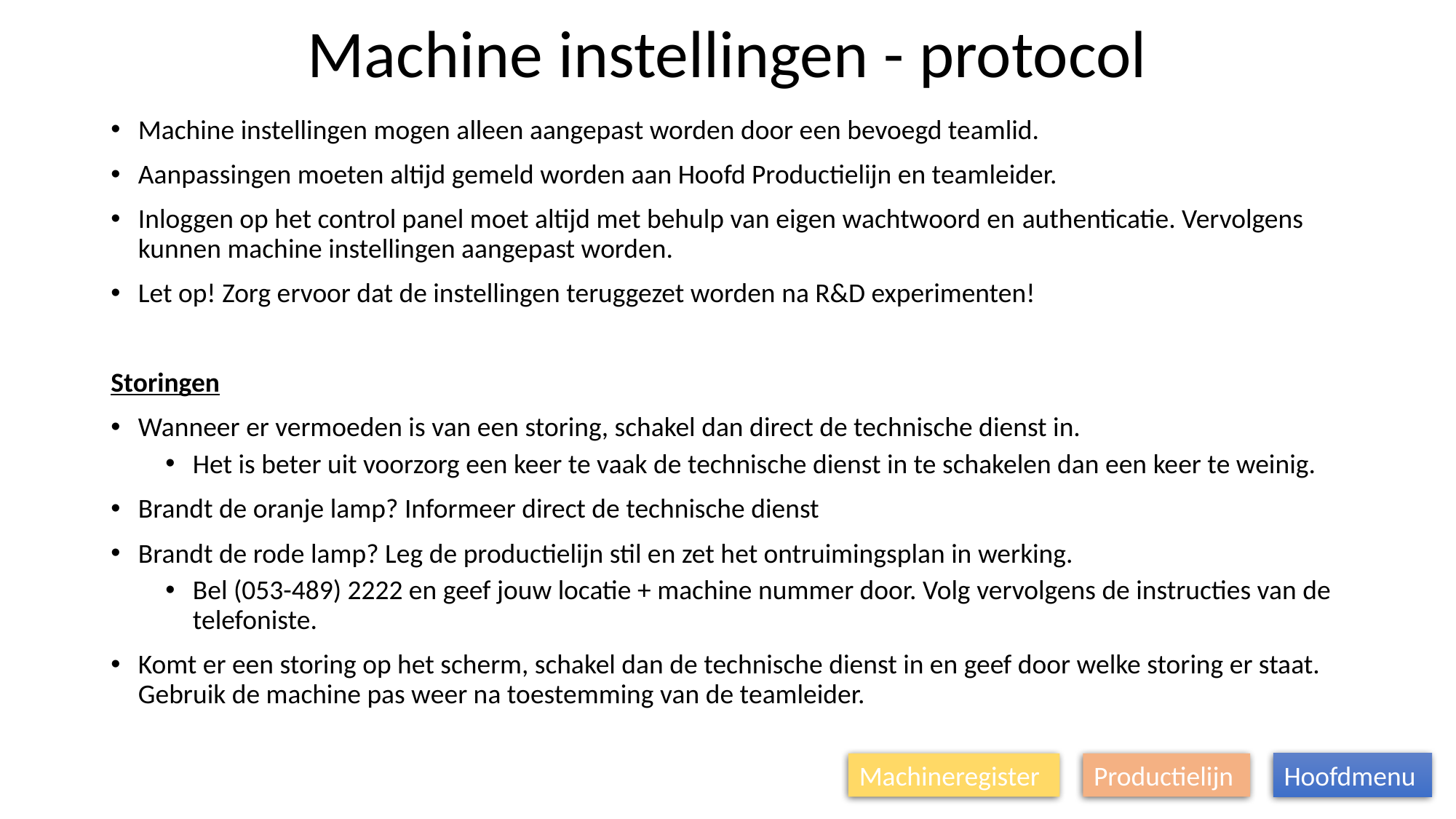

# Machine instellingen - protocol
Machine instellingen mogen alleen aangepast worden door een bevoegd teamlid.
Aanpassingen moeten altijd gemeld worden aan Hoofd Productielijn en teamleider.
Inloggen op het control panel moet altijd met behulp van eigen wachtwoord en authenticatie. Vervolgens kunnen machine instellingen aangepast worden.
Let op! Zorg ervoor dat de instellingen teruggezet worden na R&D experimenten!

Storingen
Wanneer er vermoeden is van een storing, schakel dan direct de technische dienst in.
Het is beter uit voorzorg een keer te vaak de technische dienst in te schakelen dan een keer te weinig.
Brandt de oranje lamp? Informeer direct de technische dienst
Brandt de rode lamp? Leg de productielijn stil en zet het ontruimingsplan in werking.
Bel (053-489) 2222 en geef jouw locatie + machine nummer door. Volg vervolgens de instructies van de telefoniste.
Komt er een storing op het scherm, schakel dan de technische dienst in en geef door welke storing er staat. Gebruik de machine pas weer na toestemming van de teamleider.

Machineregister
Productielijn
Hoofdmenu